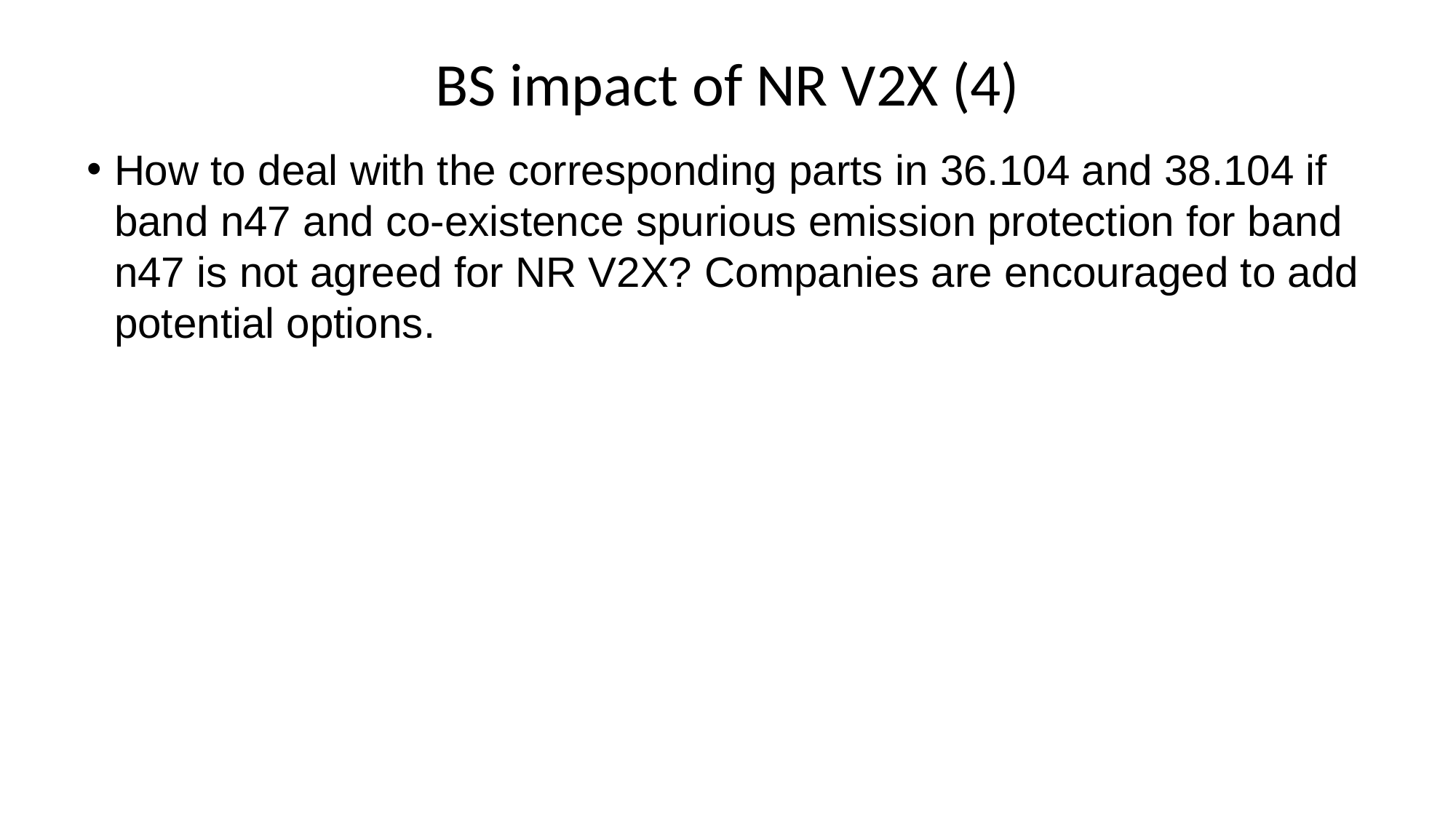

# BS impact of NR V2X (4)
How to deal with the corresponding parts in 36.104 and 38.104 if band n47 and co-existence spurious emission protection for band n47 is not agreed for NR V2X? Companies are encouraged to add potential options.